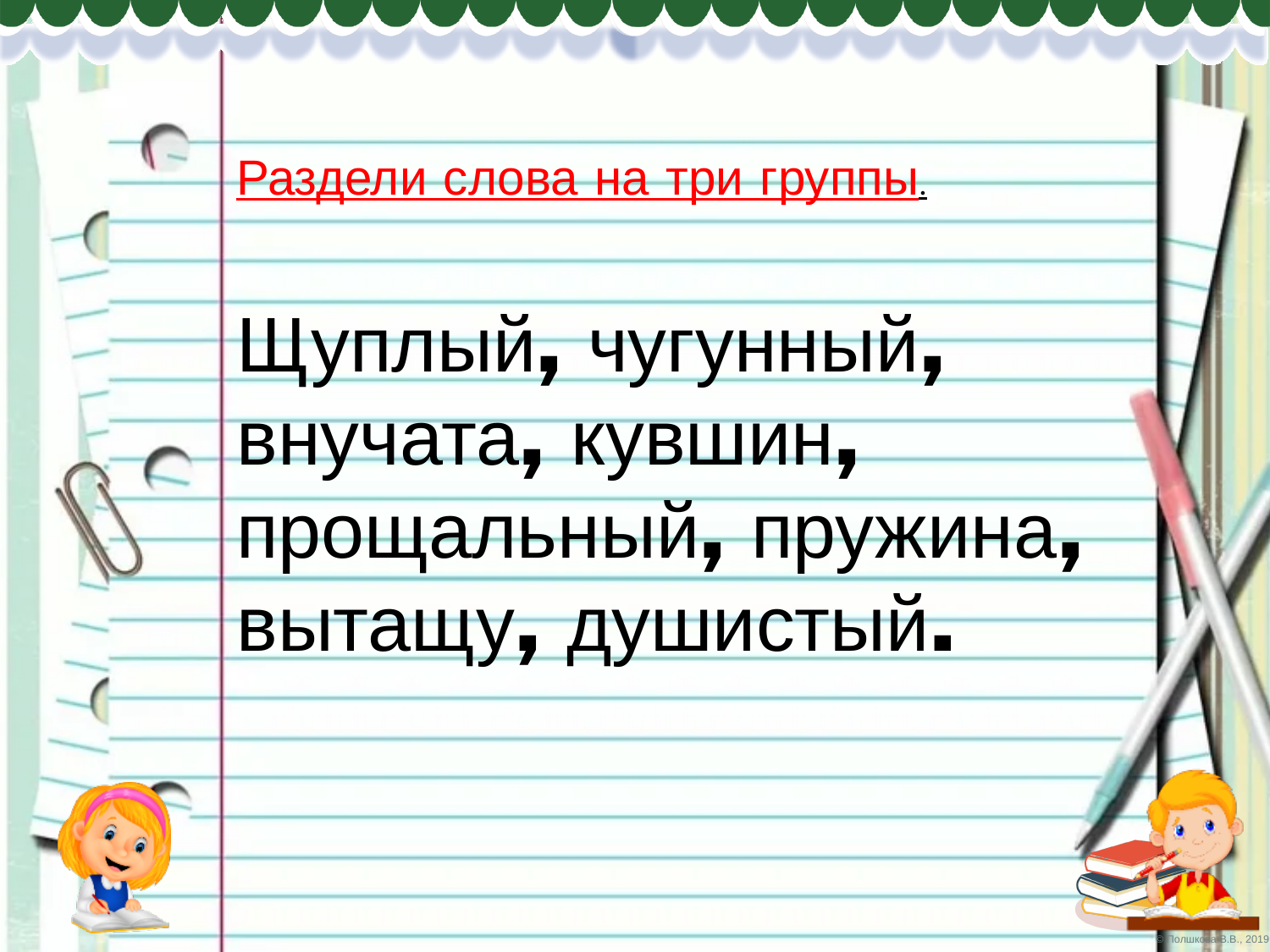

Раздели слова на три группы.
Щуплый, чугунный, внучата, кувшин, прощальный, пружина, вытащу, душистый.